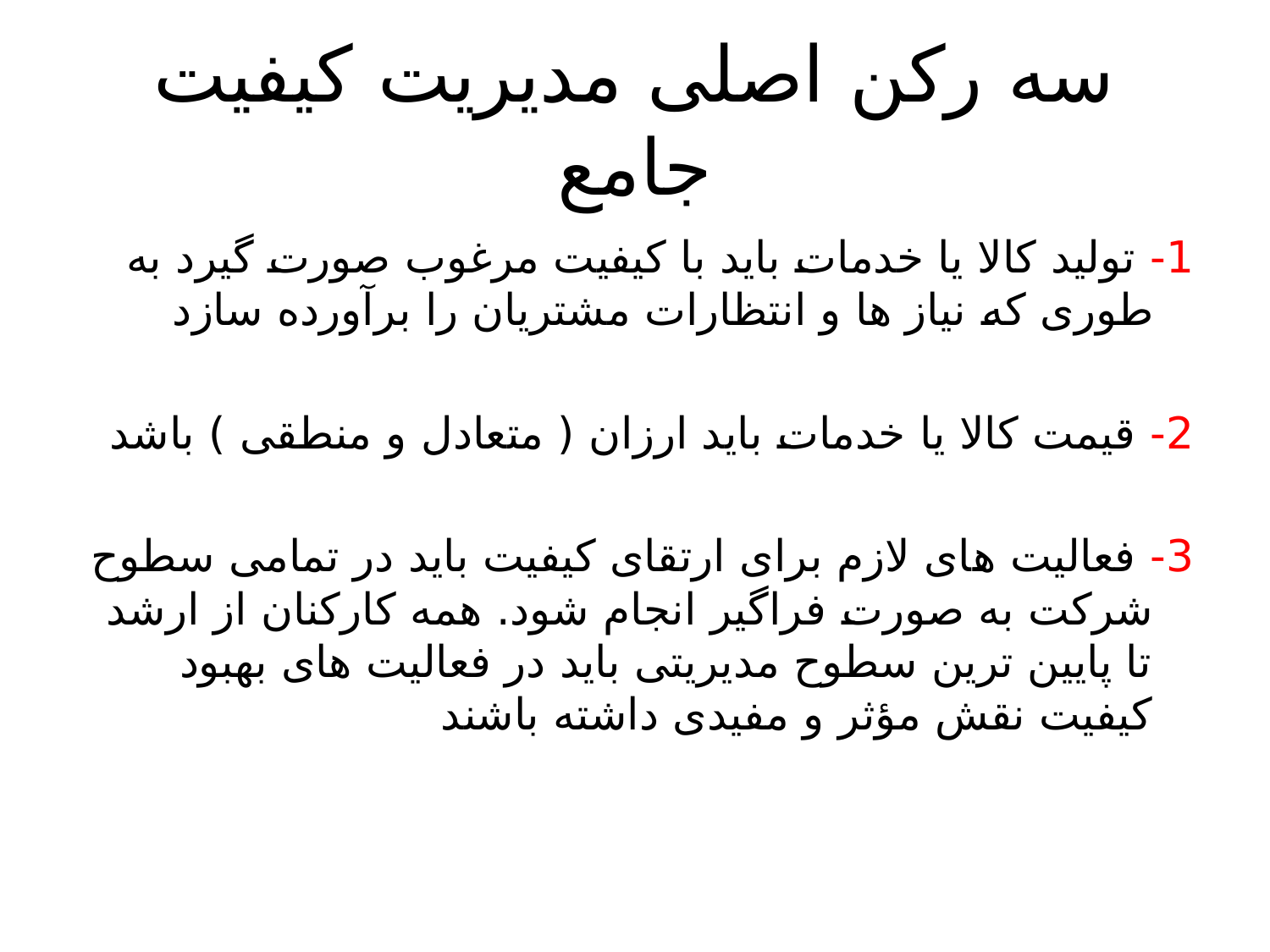

# سه رکن اصلی مدیریت کیفیت جامع
1- تولید کالا یا خدمات باید با کیفیت مرغوب صورت گیرد به طوری که نیاز ها و انتظارات مشتریان را برآورده سازد

2- قیمت کالا یا خدمات باید ارزان ( متعادل و منطقی ) باشد

3- فعالیت های لازم برای ارتقای کیفیت باید در تمامی سطوح شرکت به صورت فراگیر انجام شود. همه کارکنان از ارشد تا پایین ترین سطوح مدیریتی باید در فعالیت های بهبود کیفیت نقش مؤثر و مفیدی داشته باشند